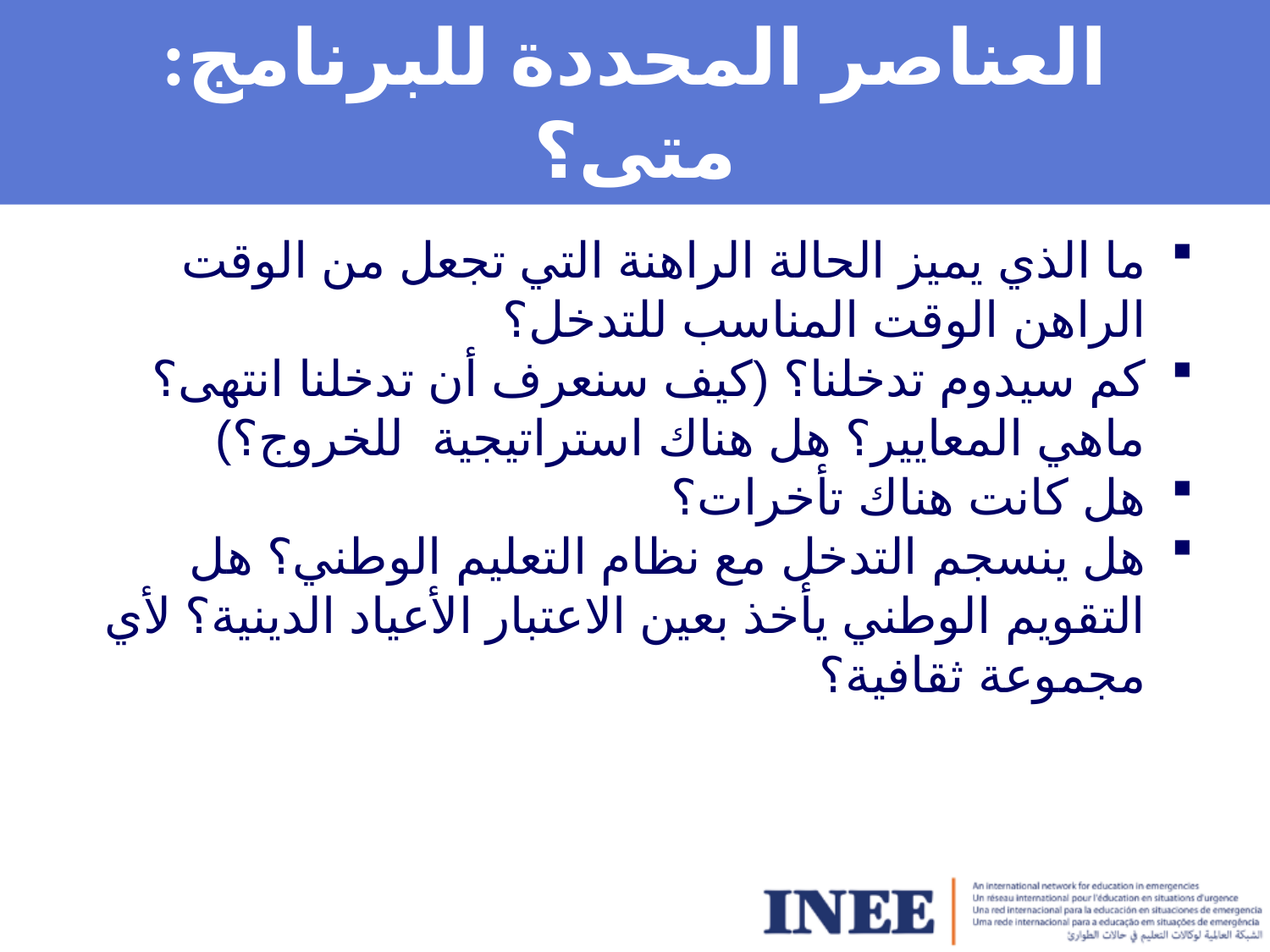

# العناصر المحددة للبرنامج: متى؟
ما الذي يميز الحالة الراهنة التي تجعل من الوقت الراهن الوقت المناسب للتدخل؟
كم سيدوم تدخلنا؟ (كيف سنعرف أن تدخلنا انتهى؟ ماهي المعايير؟ هل هناك استراتيجية  للخروج؟)
هل كانت هناك تأخرات؟
هل ينسجم التدخل مع نظام التعليم الوطني؟ هل التقويم الوطني يأخذ بعين الاعتبار الأعياد الدينية؟ لأي مجموعة ثقافية؟